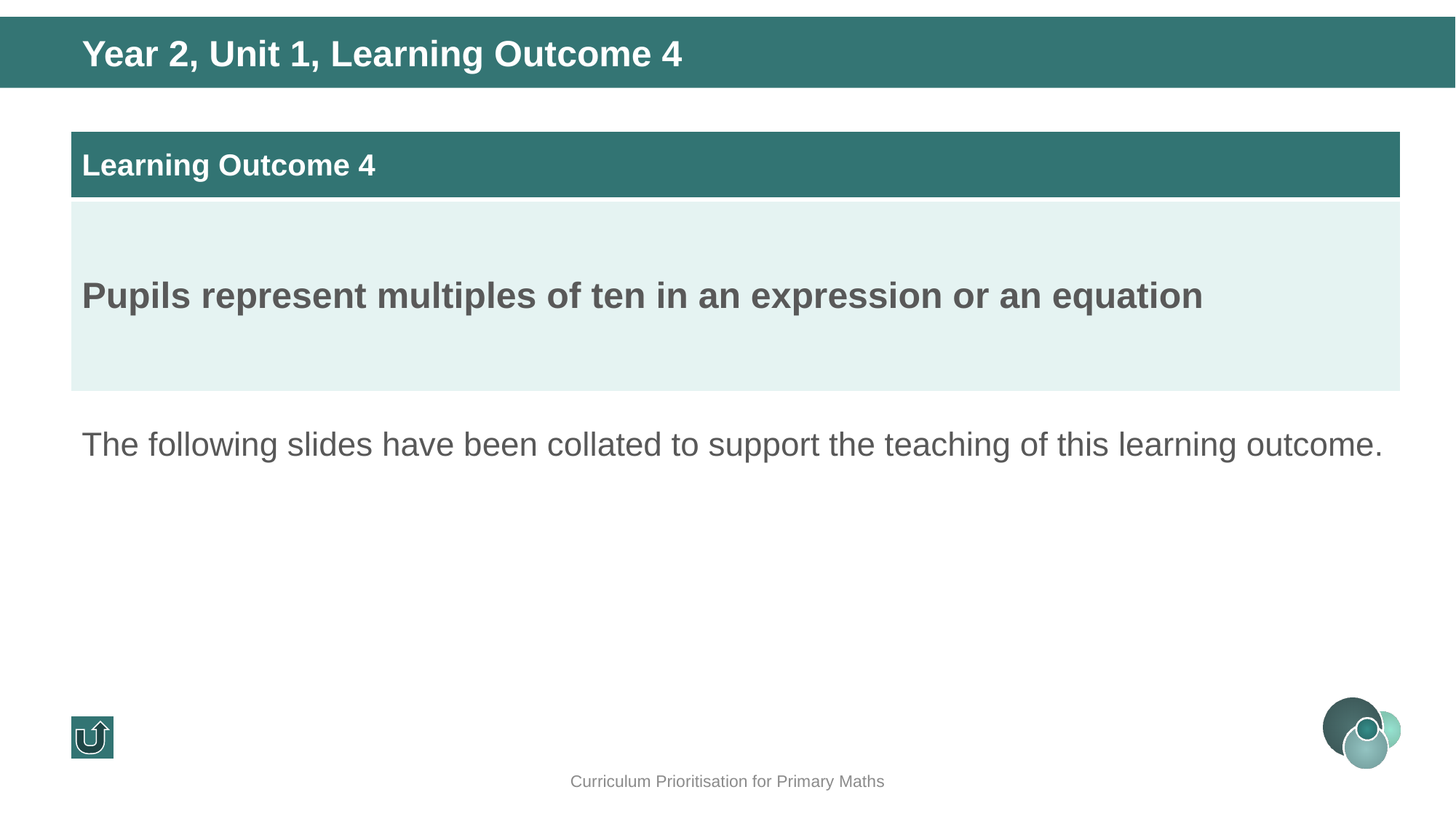

Year 2, Unit 1, Learning Outcome 4
| Learning Outcome 4 |
| --- |
| Pupils represent multiples of ten in an expression or an equation |
The following slides have been collated to support the teaching of this learning outcome.

Curriculum Prioritisation for Primary Maths